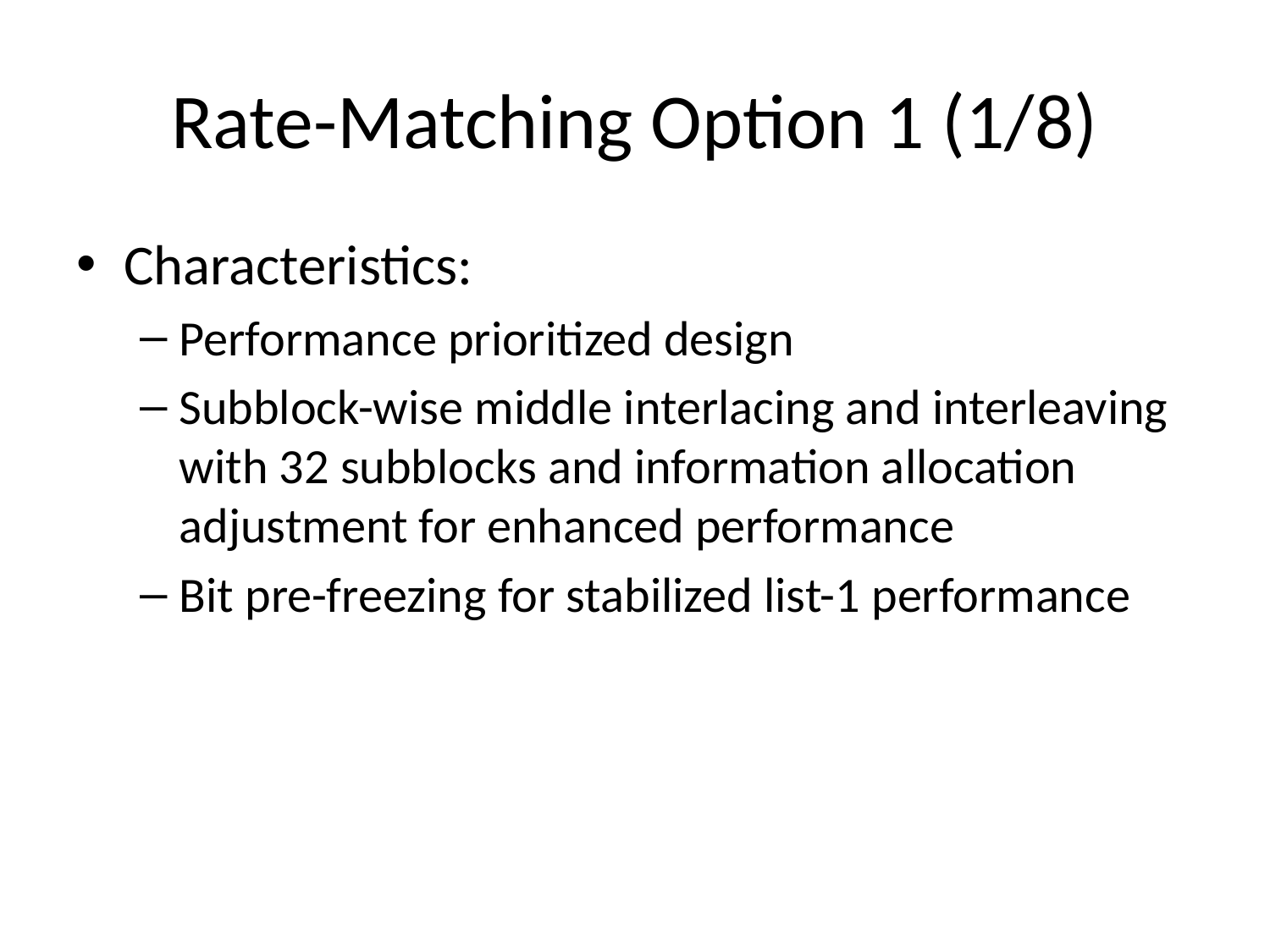

# Rate-Matching Option 1 (1/8)
Characteristics:
Performance prioritized design
Subblock-wise middle interlacing and interleaving with 32 subblocks and information allocation adjustment for enhanced performance
Bit pre-freezing for stabilized list-1 performance